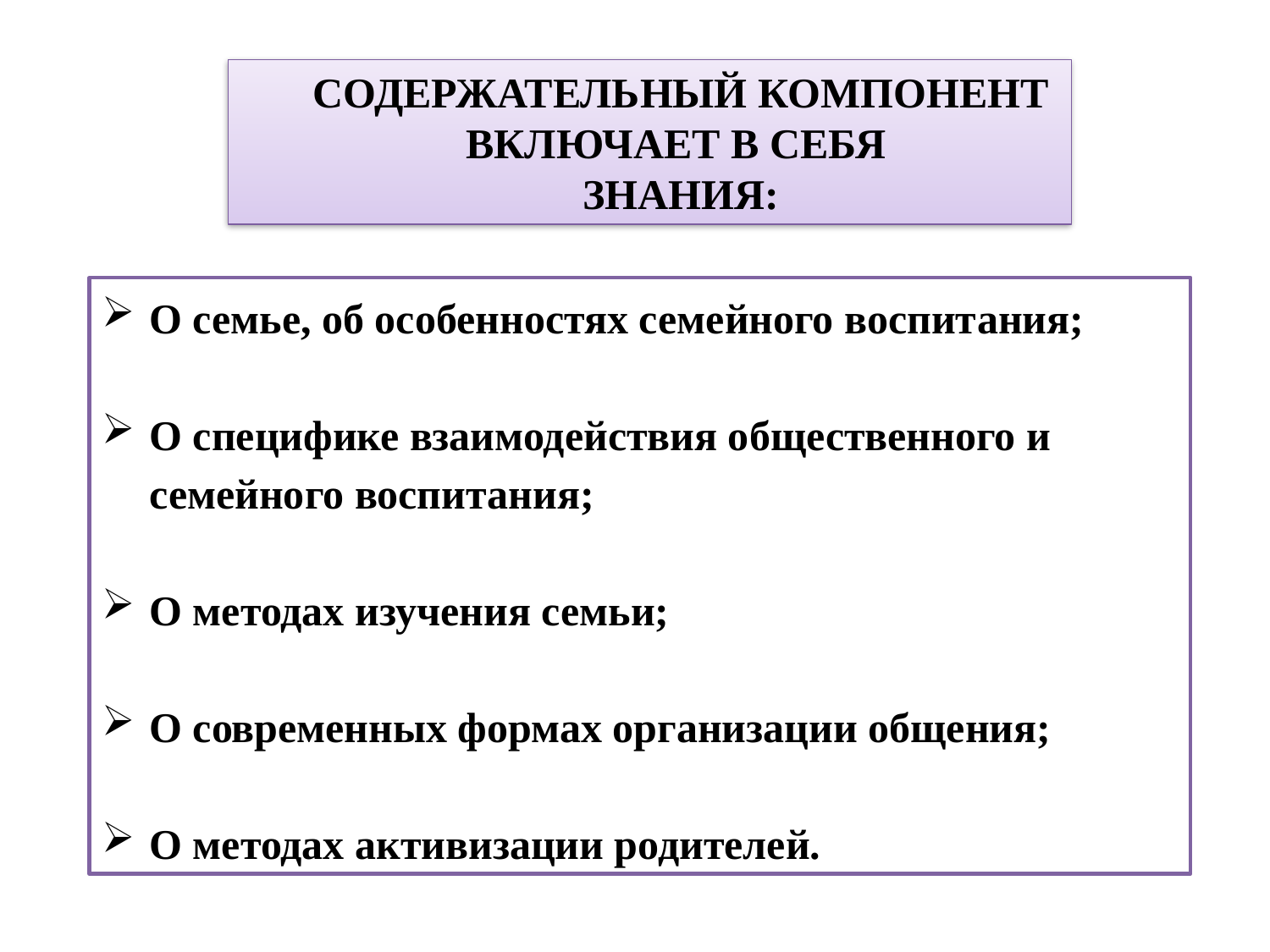

СОДЕРЖАТЕЛЬНЫЙ КОМПОНЕНТ ВКЛЮЧАЕТ В СЕБЯ
ЗНАНИЯ:
О семье, об особенностях семейного воспитания;

О специфике взаимодействия общественного и семейного воспитания;

О методах изучения семьи;

О современных формах организации общения;

О методах активизации родителей.